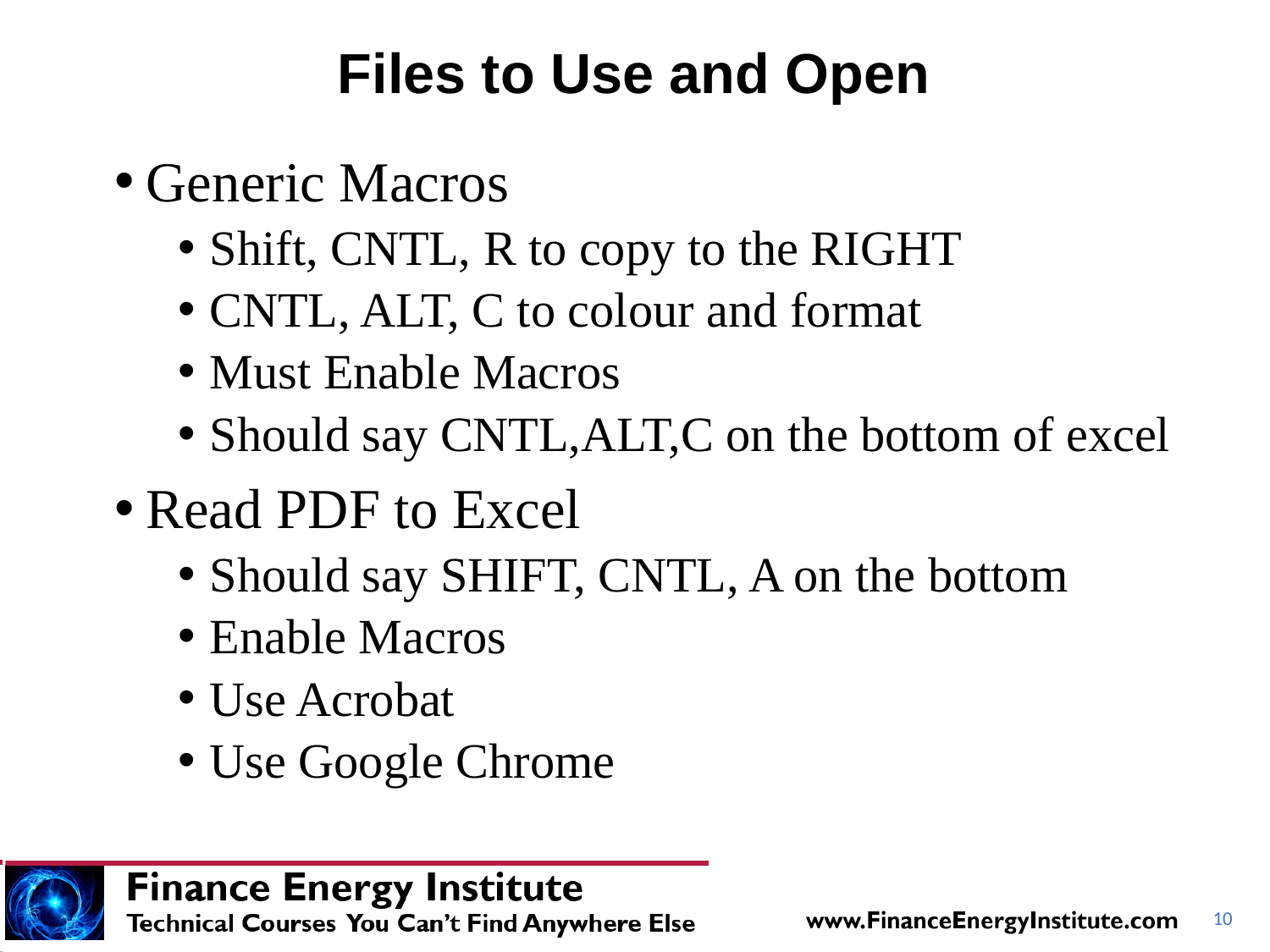

# Files to Use and Open
Generic Macros
Shift, CNTL, R to copy to the RIGHT
CNTL, ALT, C to colour and format
Must Enable Macros
Should say CNTL,ALT,C on the bottom of excel
Read PDF to Excel
Should say SHIFT, CNTL, A on the bottom
Enable Macros
Use Acrobat
Use Google Chrome
10